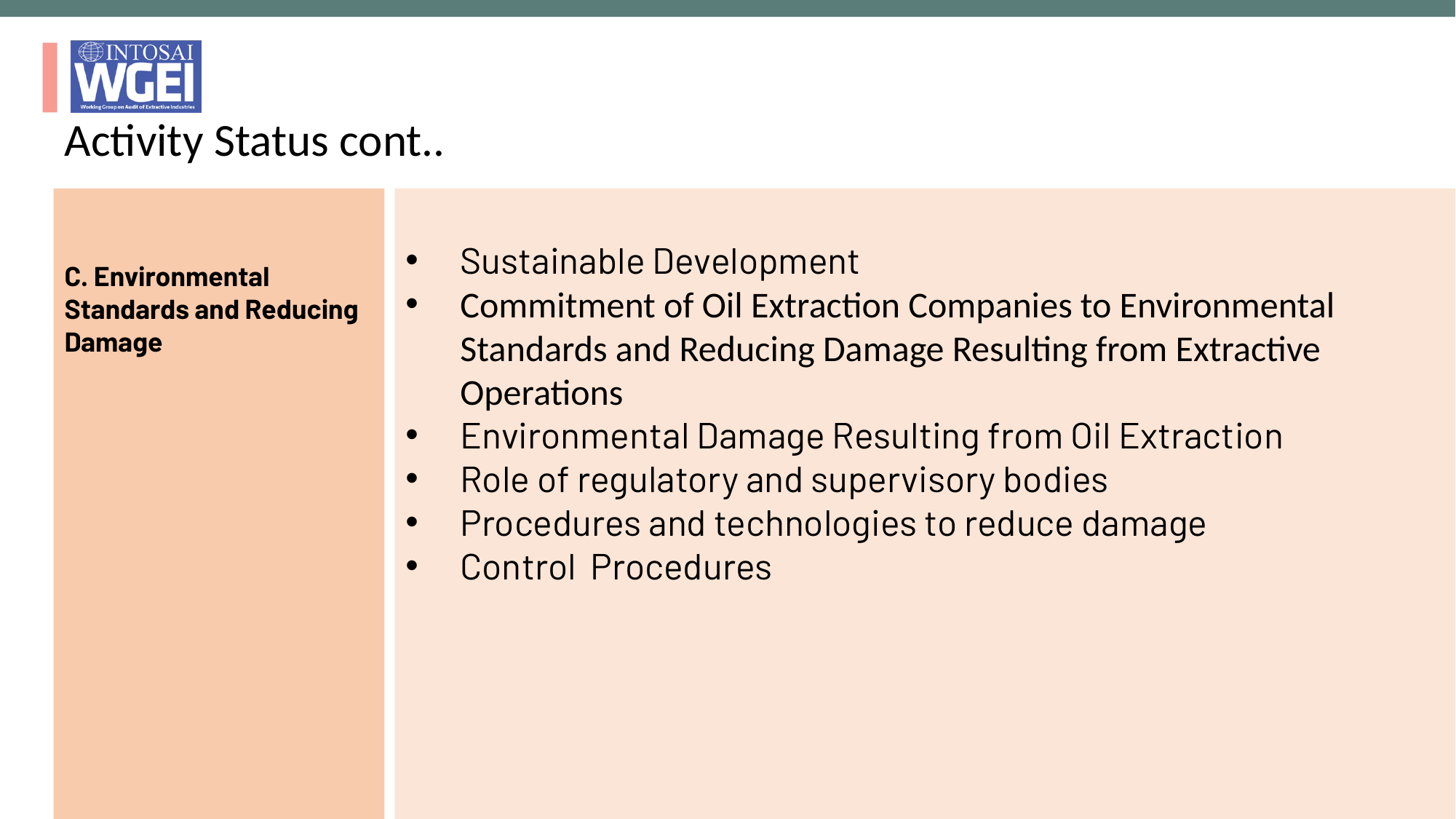

# Activity Status cont..

C. Environmental Standards and Reducing Damage

Sustainable Development
Commitment of Oil Extraction Companies to Environmental Standards and Reducing Damage Resulting from Extractive Operations
Environmental Damage Resulting from Oil Extraction
Role of regulatory and supervisory bodies
Procedures and technologies to reduce damage
Control  Procedures